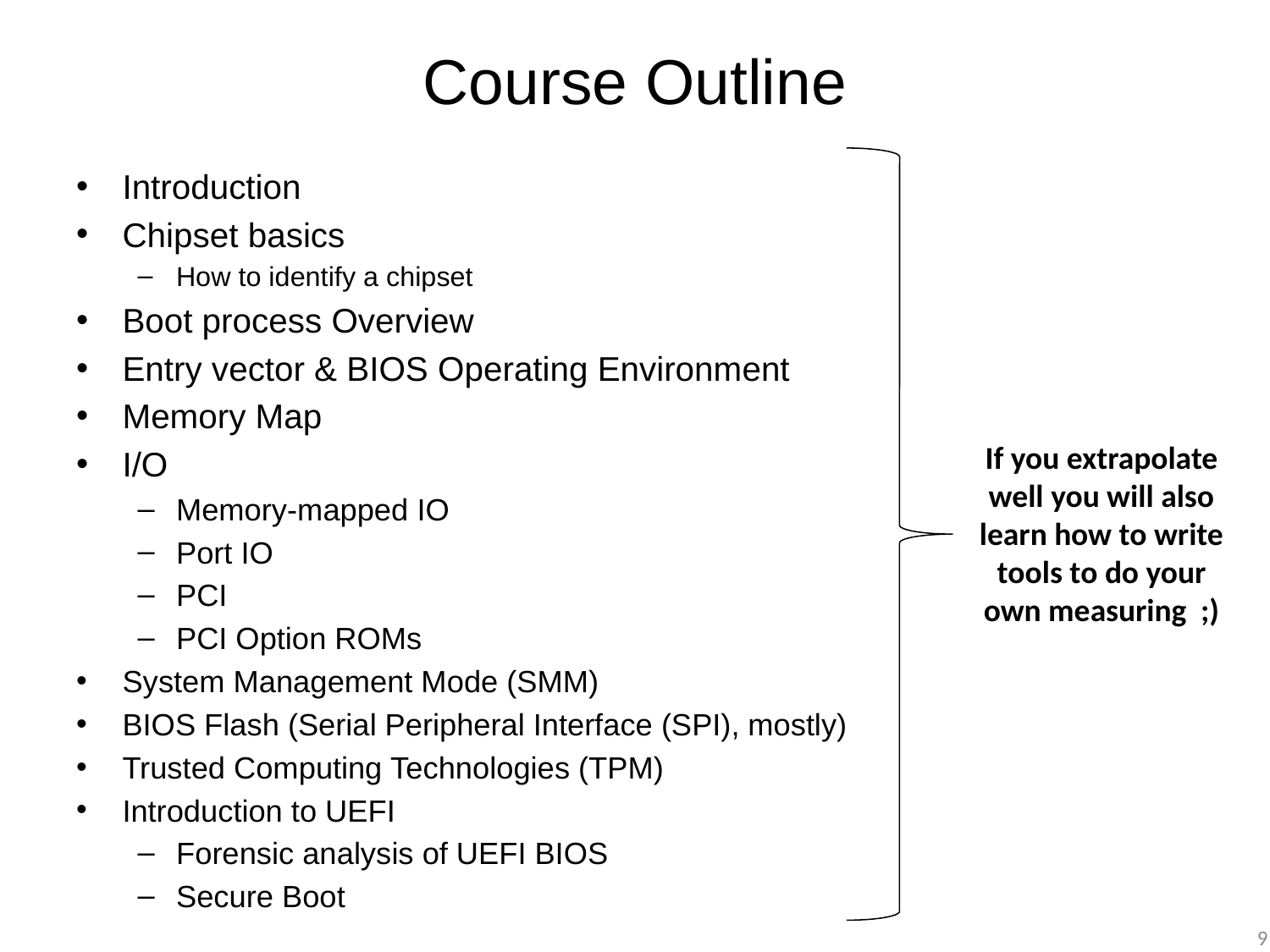

# Course Outline

Introduction
Chipset basics
How to identify a chipset
Boot process Overview
Entry vector & BIOS Operating Environment
Memory Map
I/O
Memory-mapped IO
Port IO
PCI
PCI Option ROMs
System Management Mode (SMM)
BIOS Flash (Serial Peripheral Interface (SPI), mostly)
Trusted Computing Technologies (TPM)
Introduction to UEFI
Forensic analysis of UEFI BIOS
Secure Boot
If you extrapolate well you will also learn how to write tools to do your own measuring  ;)
9